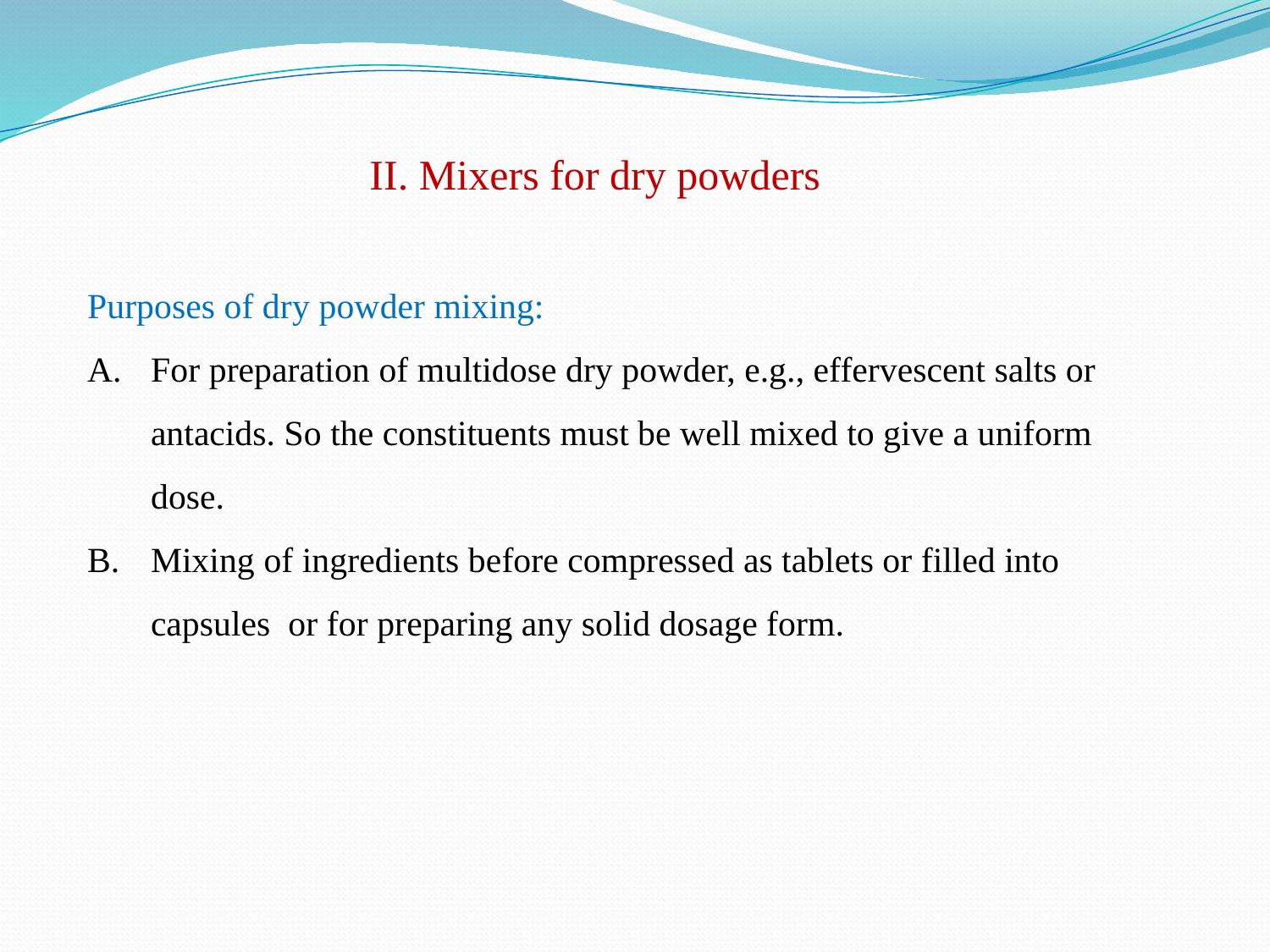

II. Mixers for dry powders

Purposes of dry powder mixing:
For preparation of multidose dry powder, e.g., effervescent salts or antacids. So the constituents must be well mixed to give a uniform dose.
Mixing of ingredients before compressed as tablets or filled into capsules  or for preparing any solid dosage form.